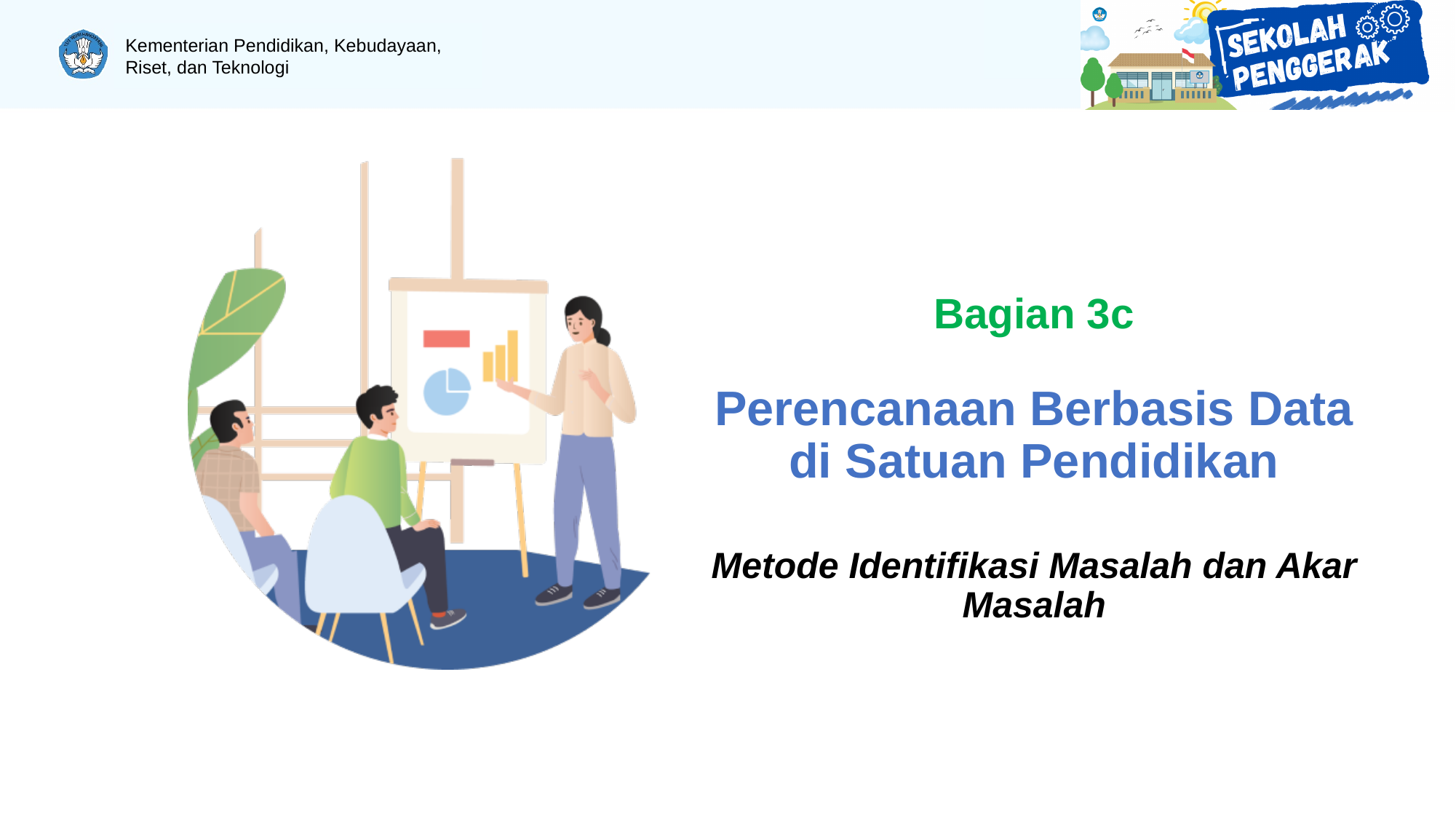

# Bagian 3c Perencanaan Berbasis Data di Satuan Pendidikan Metode Identifikasi Masalah dan Akar Masalah